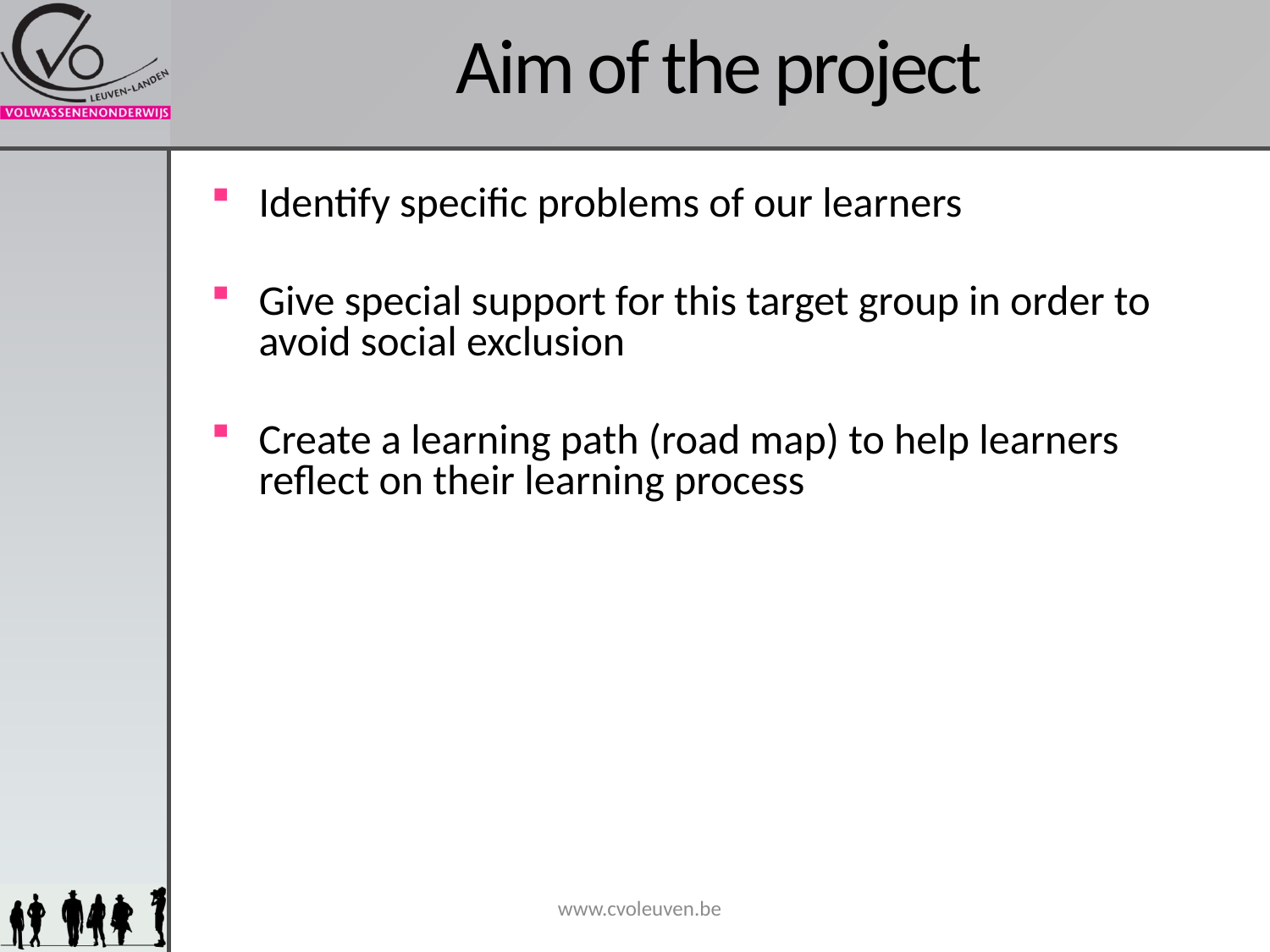

# Aim of the project
Identify specific problems of our learners

Give special support for this target group in order to avoid social exclusion

Create a learning path (road map) to help learners reflect on their learning process

www.cvoleuven.be